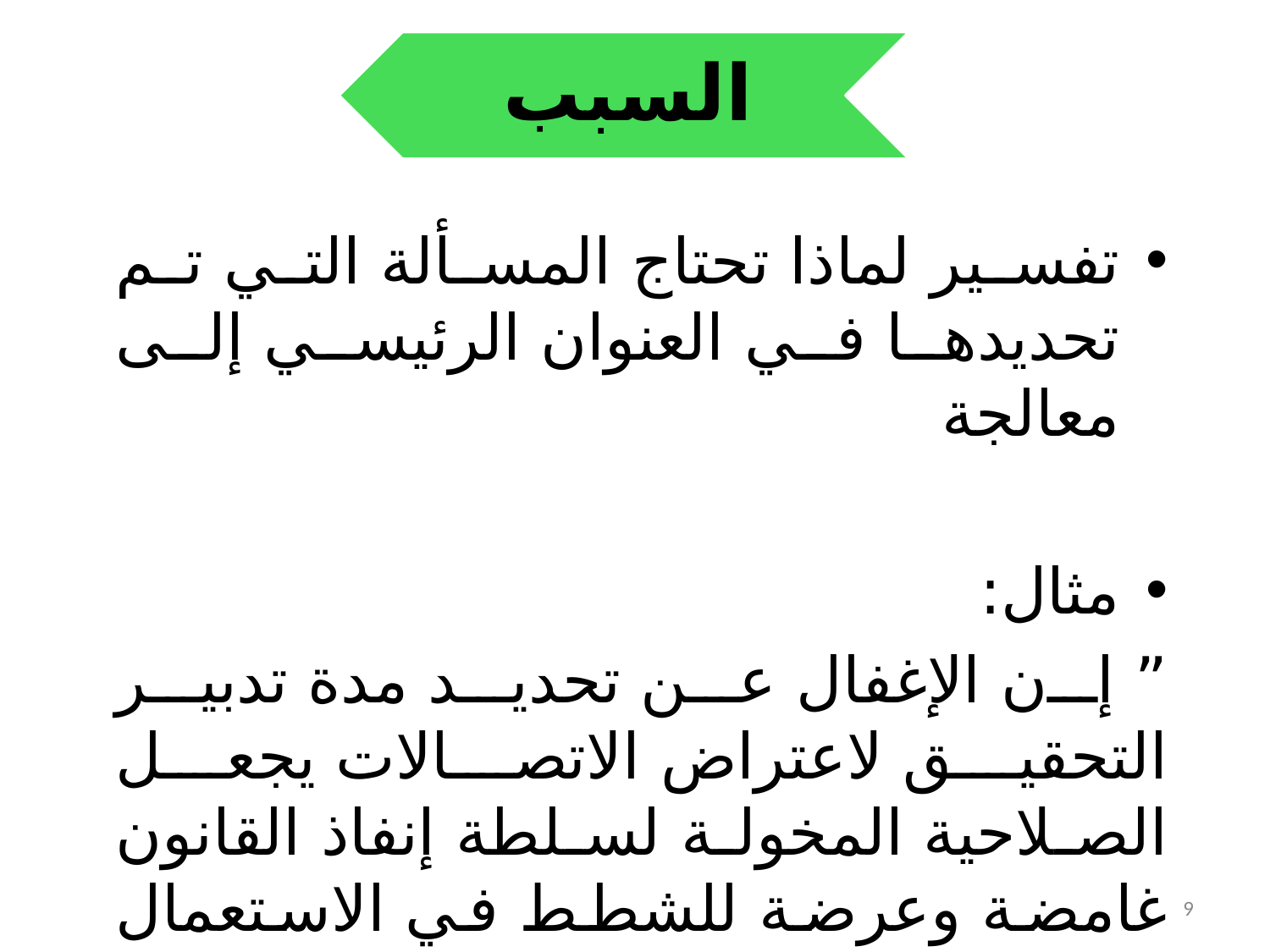

السبب
تفسير لماذا تحتاج المسألة التي تم تحديدها في العنوان الرئيسي إلى معالجة

مثال:
” إن الإغفال عن تحديد مدة تدبير التحقيق لاعتراض الاتصالات يجعل الصلاحية المخولة لسلطة إنفاذ القانون غامضة وعرضة للشطط في الاستعمال من قبل تلك السلطة “
9